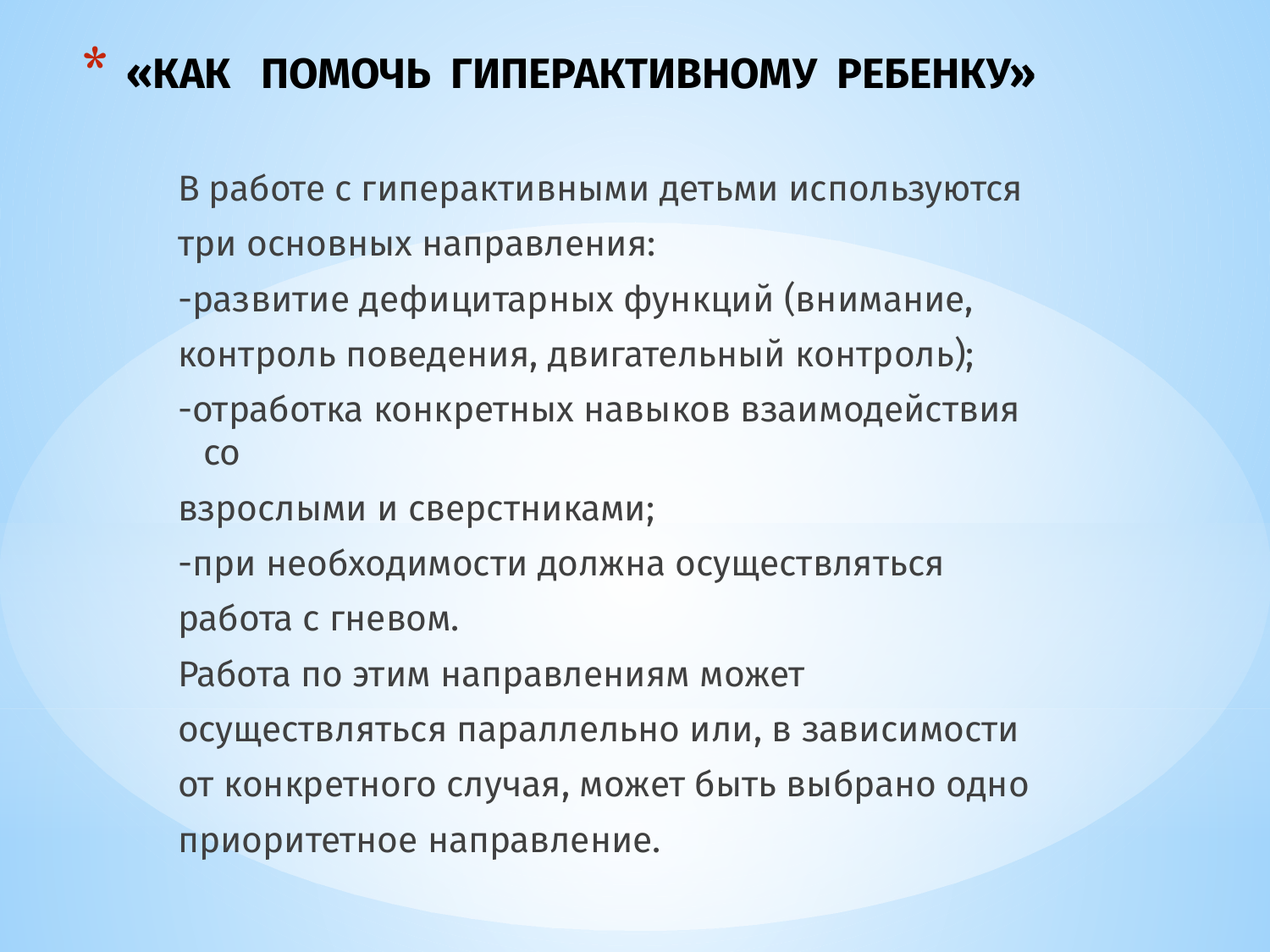

# «КАК   ПОМОЧЬ  ГИПЕРАКТИВНОМУ  РЕБЕНКУ»
В работе с гиперактивными детьми используются
три основных направления:
-развитие дефицитарных функций (внимание,
контроль поведения, двигательный контроль);
-отработка конкретных навыков взаимодействия со
взрослыми и сверстниками;
-при необходимости должна осуществляться
работа с гневом.
Работа по этим направлениям может
осуществляться параллельно или, в зависимости
от конкретного случая, может быть выбрано одно
приоритетное направление.